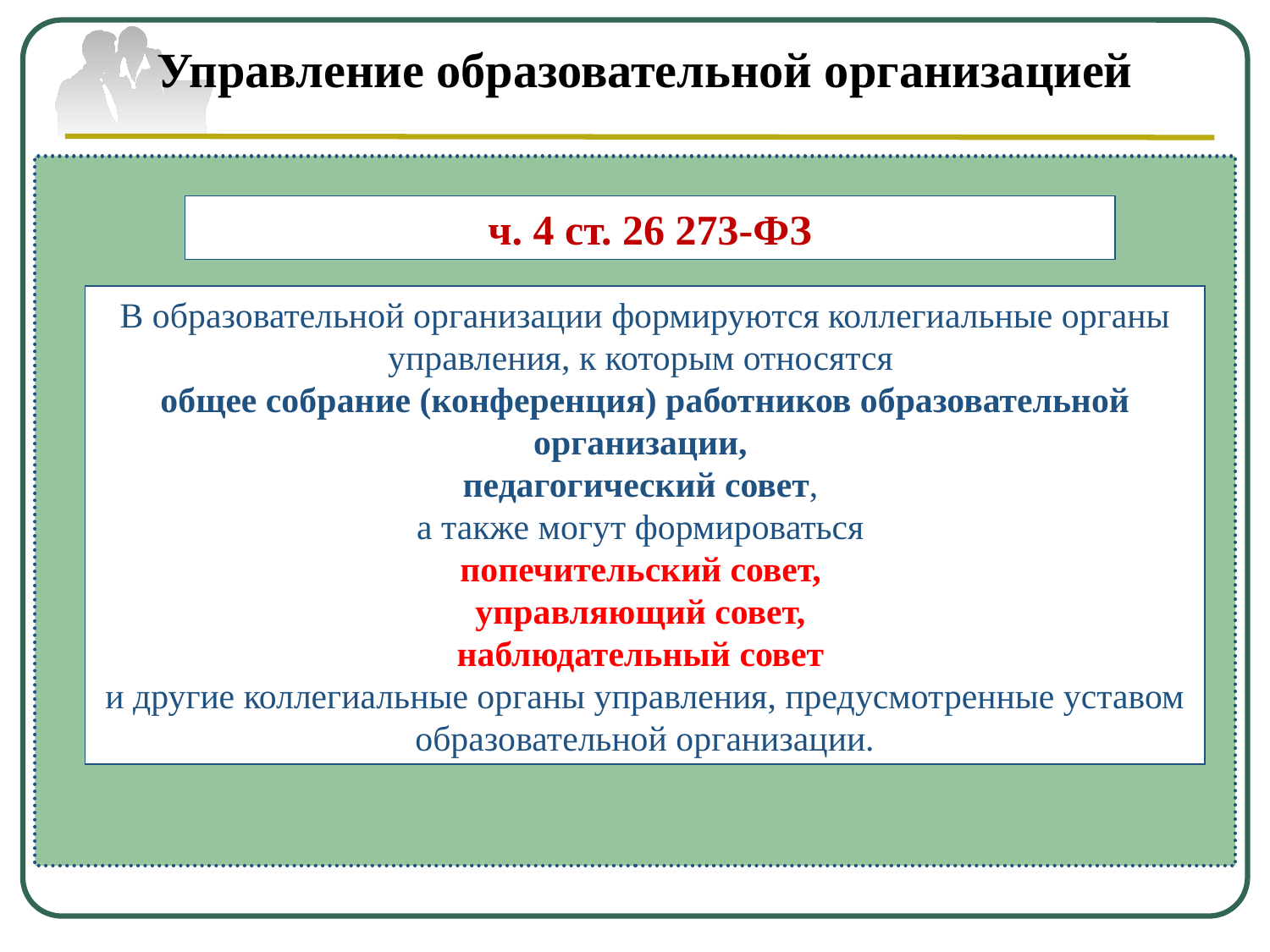

Управление образовательной организацией

ч. 4 ст. 26 273-ФЗ
В образовательной организации формируются коллегиальные органы управления, к которым относятся
общее собрание (конференция) работников образовательной организации,
педагогический совет,
а также могут формироваться
попечительский совет,
управляющий совет,
наблюдательный совет
и другие коллегиальные органы управления, предусмотренные уставом образовательной организации.